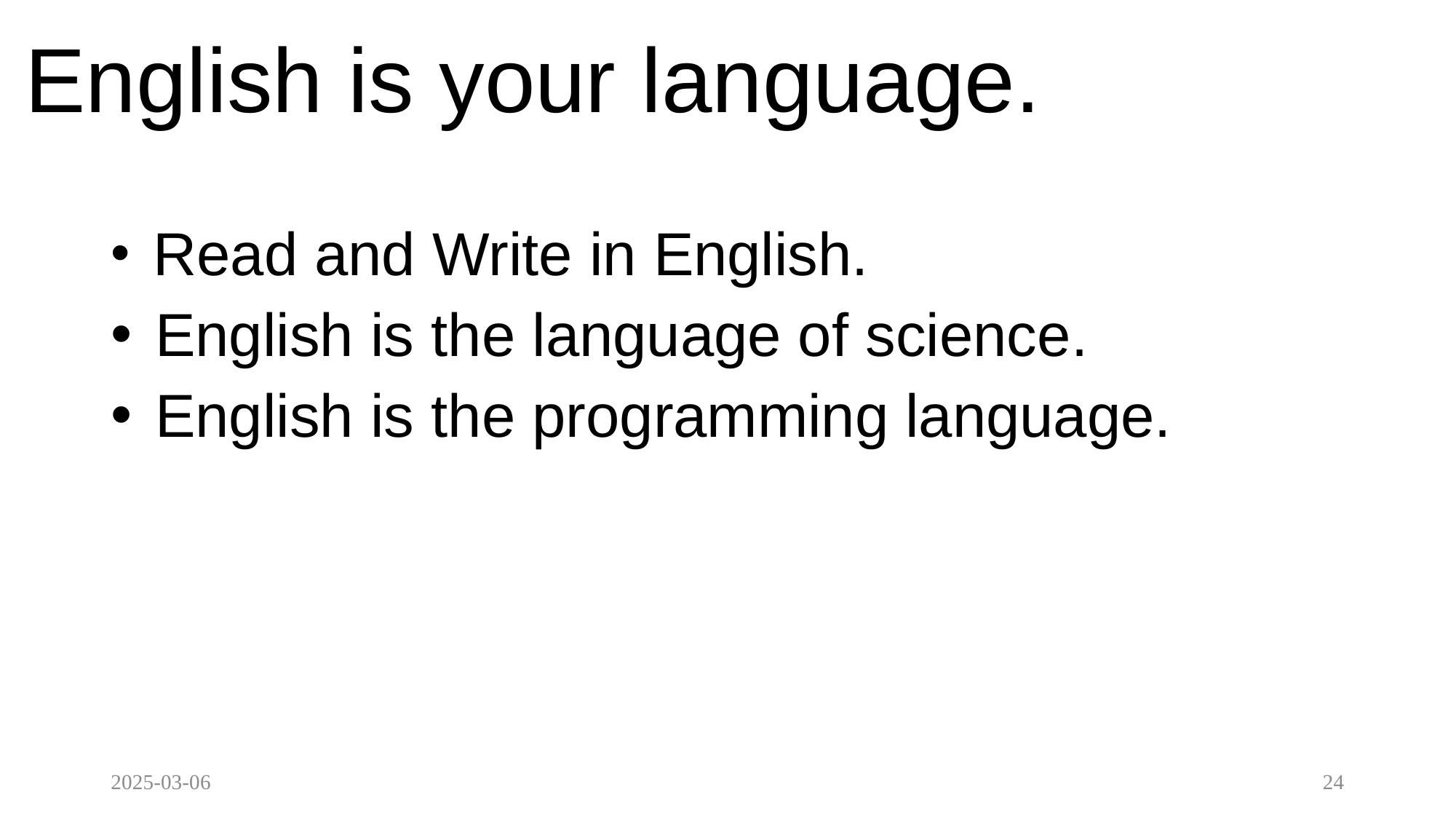

# English is your language.
 Read and Write in English.
 English is the language of science.
 English is the programming language.
2025-03-06
24